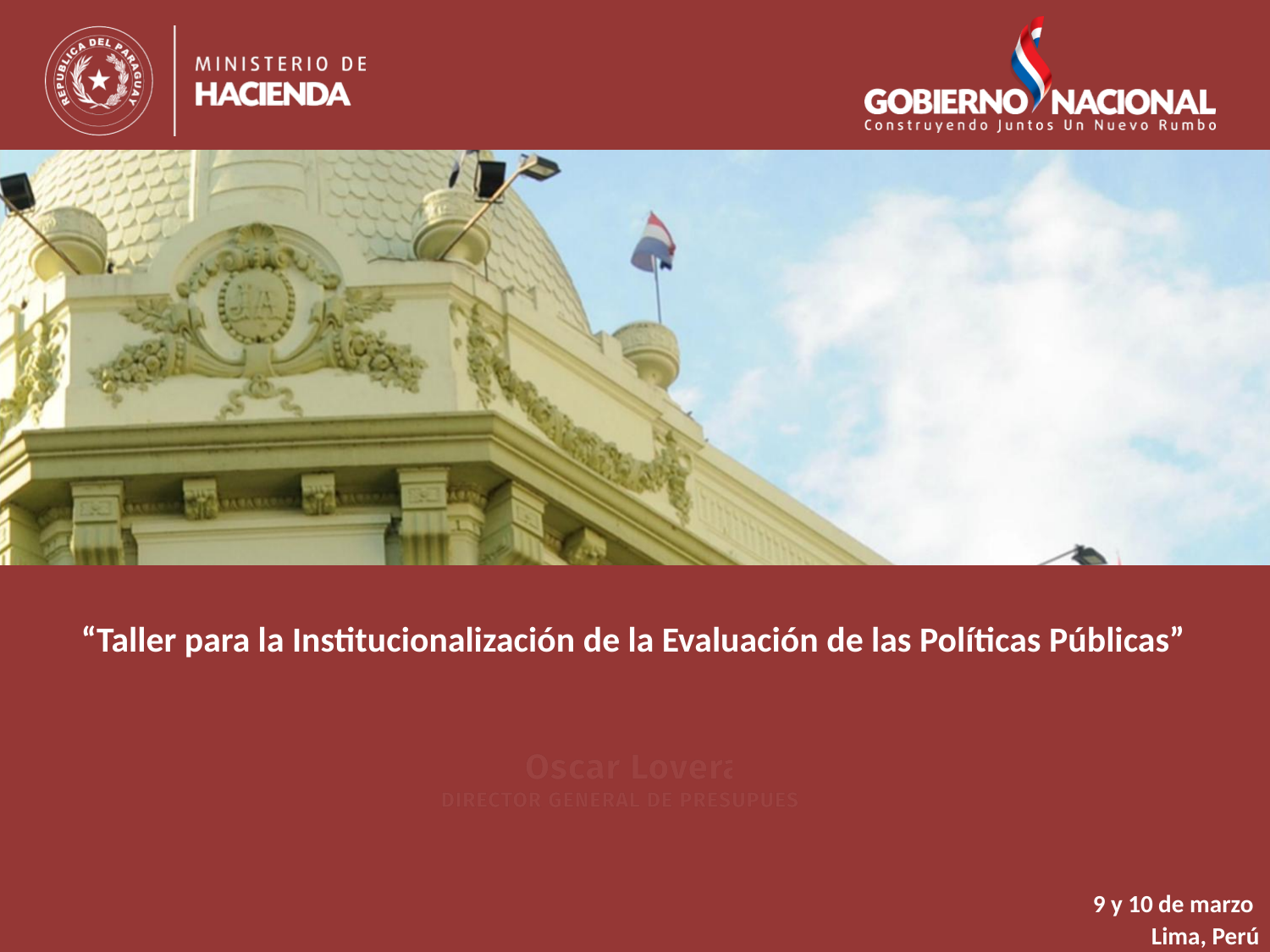

“Taller para la Institucionalización de la Evaluación de las Políticas Públicas”

Oscar Lovera
DIRECTOR GENERAL DE PRESUPUESTO
9 y 10 de marzo

Lima, Perú